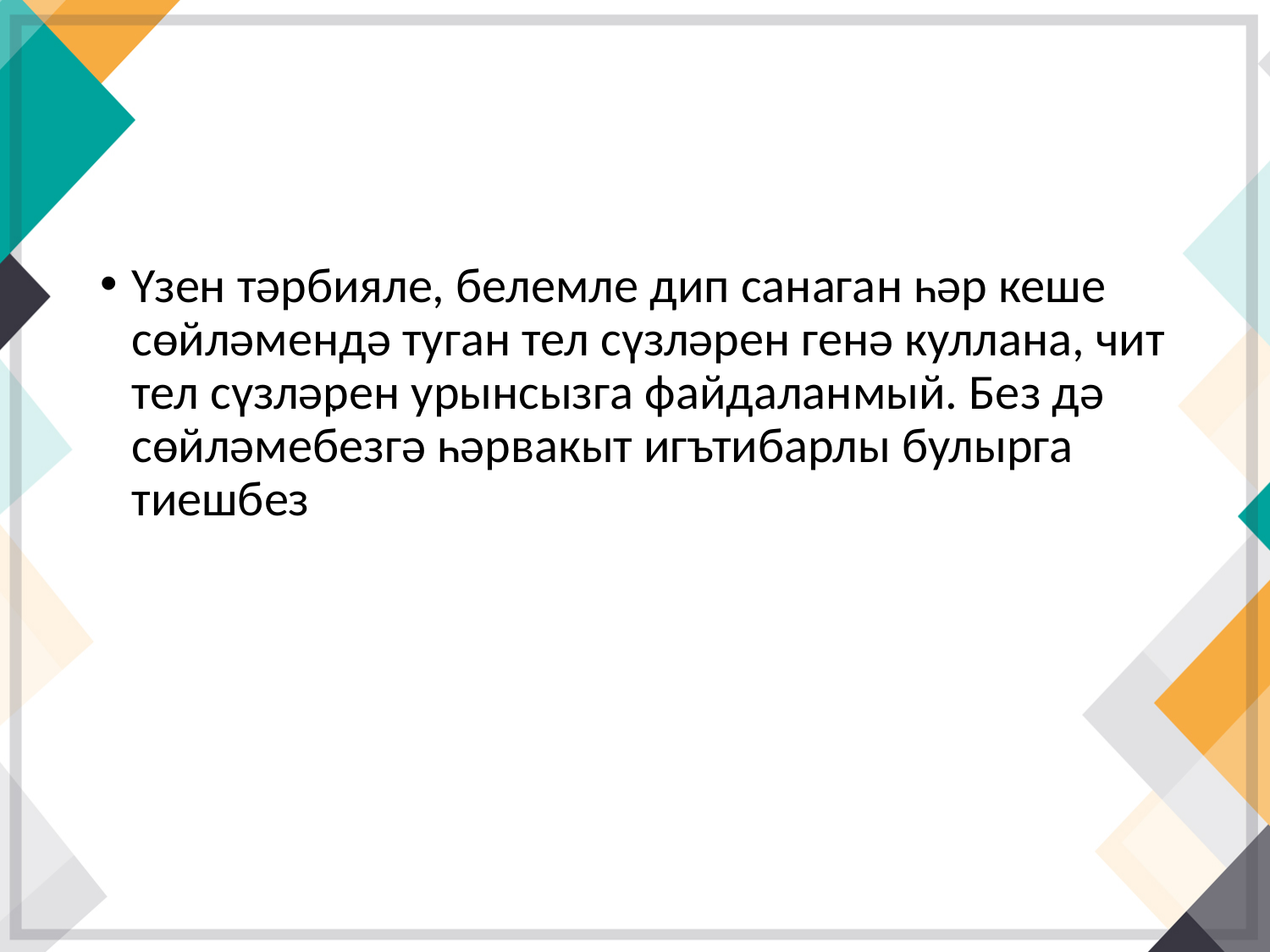

#
Үзен тәрбияле, белемле дип санаган һәр кеше сөйләмендә туган тел сүзләрен генә куллана, чит тел сүзләрен урынсызга файдаланмый. Без дә сөйләмебезгә һәрвакыт игътибарлы булырга тиешбез
.